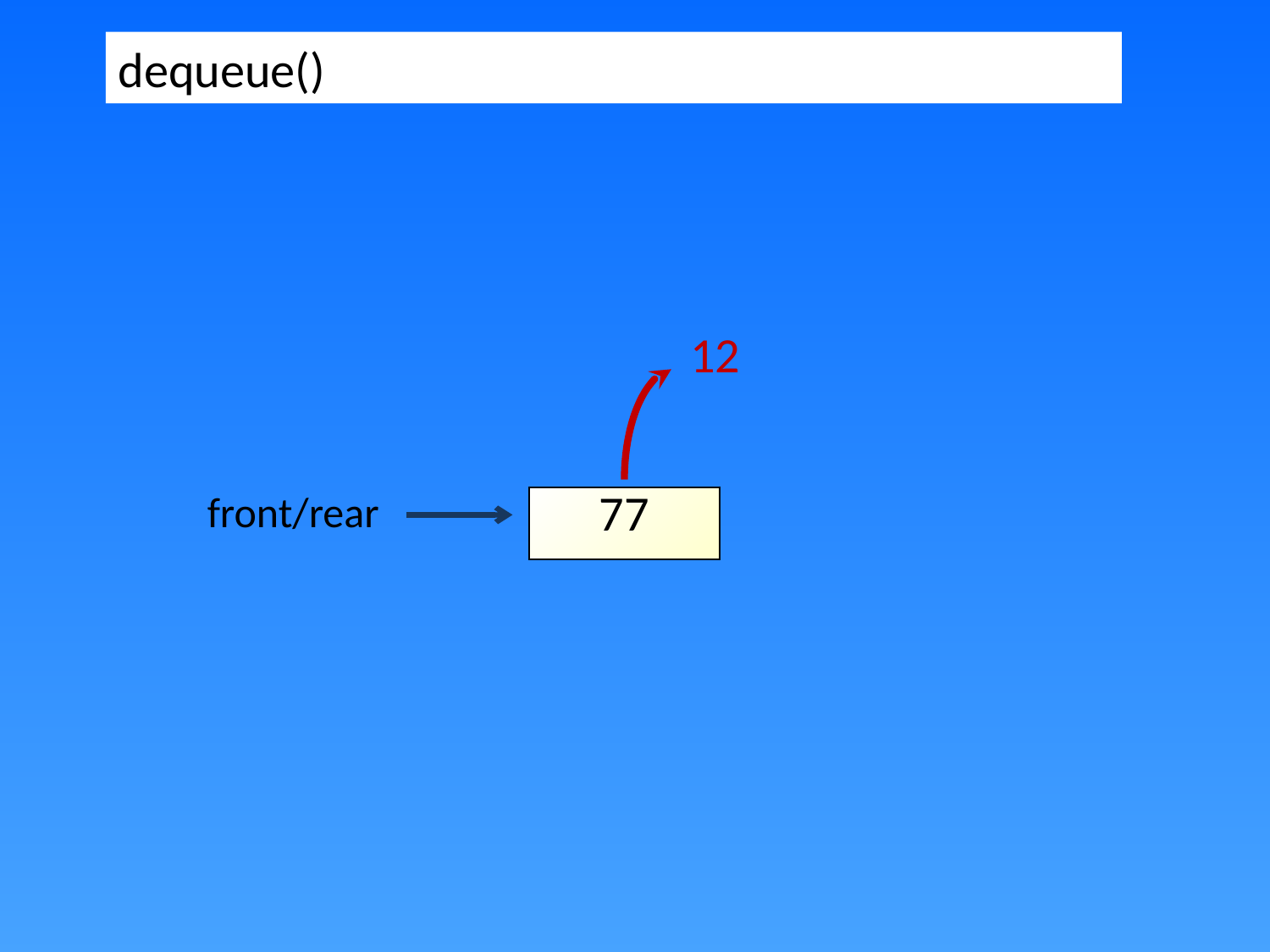

dequeue()
12

front/rear
| 36 |
| --- |
| 77 |
| --- |